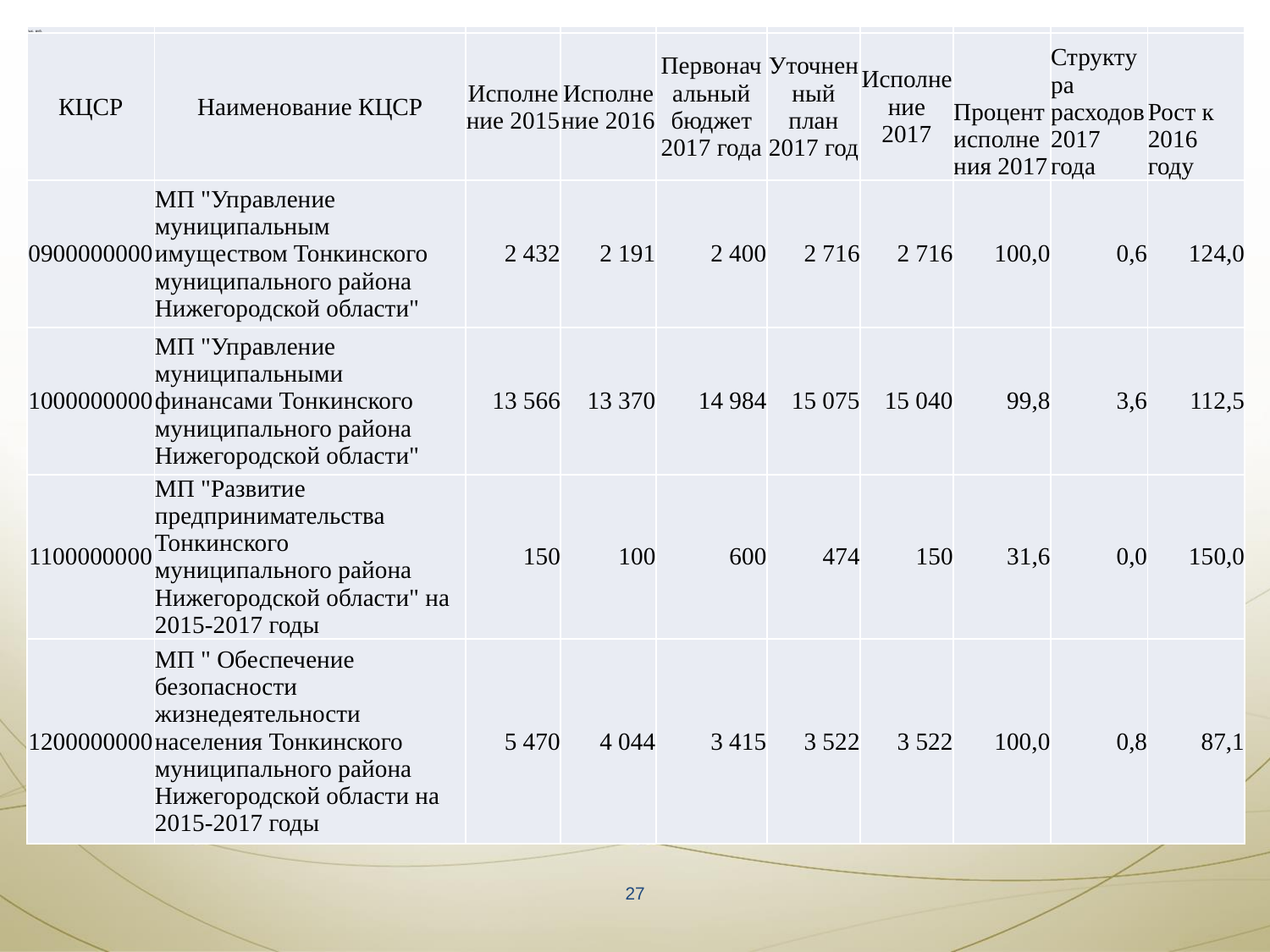

| тыс. руб. |  |  |  |  |  |  |  |  |  |
| --- | --- | --- | --- | --- | --- | --- | --- | --- | --- |
| КЦСР | Наименование КЦСР | Исполнение 2015 | Исполнение 2016 | Первоначальный бюджет 2017 года | Уточненный план 2017 год | Исполнение 2017 | Процент исполнения 2017 | Структура расходов 2017 года | Рост к 2016 году |
| 0900000000 | МП "Управление муниципальным имуществом Тонкинского муниципального района Нижегородской области" | 2 432 | 2 191 | 2 400 | 2 716 | 2 716 | 100,0 | 0,6 | 124,0 |
| 1000000000 | МП "Управление муниципальными финансами Тонкинского муниципального района Нижегородской области" | 13 566 | 13 370 | 14 984 | 15 075 | 15 040 | 99,8 | 3,6 | 112,5 |
| 1100000000 | МП "Развитие предпринимательства Тонкинского муниципального района Нижегородской области" на 2015-2017 годы | 150 | 100 | 600 | 474 | 150 | 31,6 | 0,0 | 150,0 |
| 1200000000 | МП " Обеспечение безопасности жизнедеятельности населения Тонкинского муниципального района Нижегородской области на 2015-2017 годы | 5 470 | 4 044 | 3 415 | 3 522 | 3 522 | 100,0 | 0,8 | 87,1 |

27